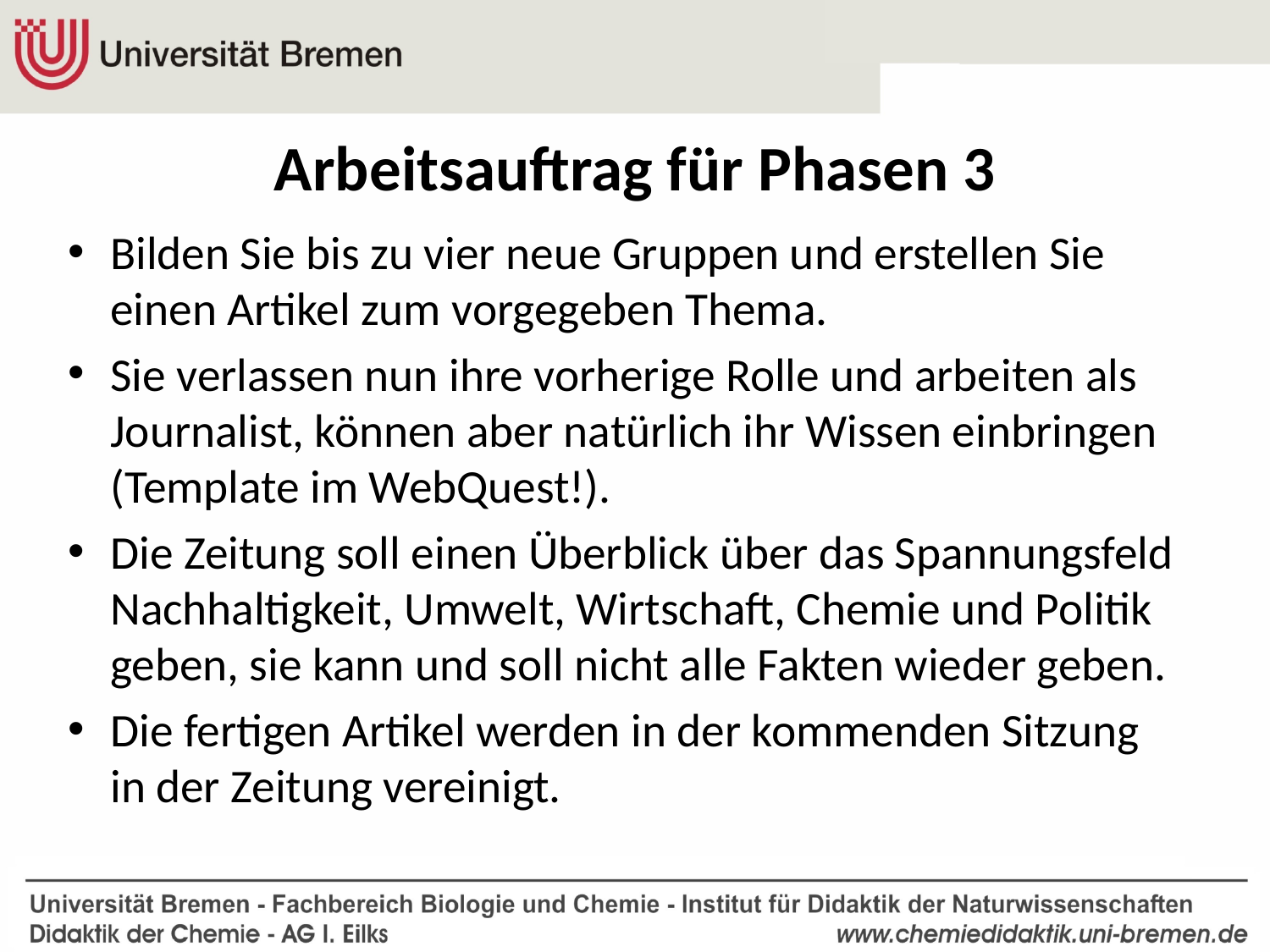

# Arbeitsauftrag für Phasen 3
Bilden Sie bis zu vier neue Gruppen und erstellen Sie einen Artikel zum vorgegeben Thema.
Sie verlassen nun ihre vorherige Rolle und arbeiten als Journalist, können aber natürlich ihr Wissen einbringen (Template im WebQuest!).
Die Zeitung soll einen Überblick über das Spannungsfeld Nachhaltigkeit, Umwelt, Wirtschaft, Chemie und Politik geben, sie kann und soll nicht alle Fakten wieder geben.
Die fertigen Artikel werden in der kommenden Sitzung in der Zeitung vereinigt.